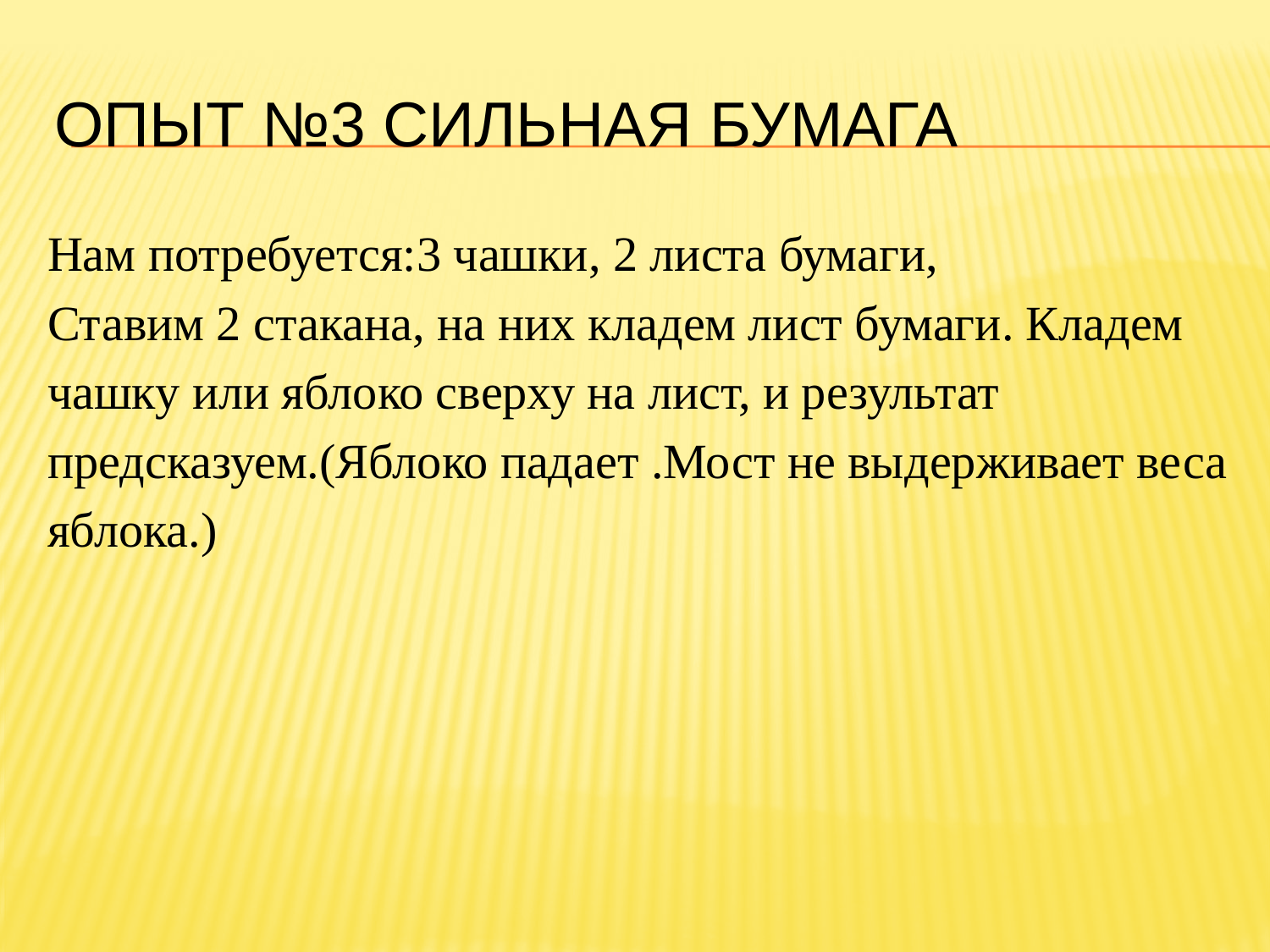

# Опыт №3 сильная бумага
Нам потребуется:3 чашки, 2 листа бумаги,
Ставим 2 стакана, на них кладем лист бумаги. Кладем
чашку или яблоко сверху на лист, и результат
предсказуем.(Яблоко падает .Мост не выдерживает веса
яблока.)